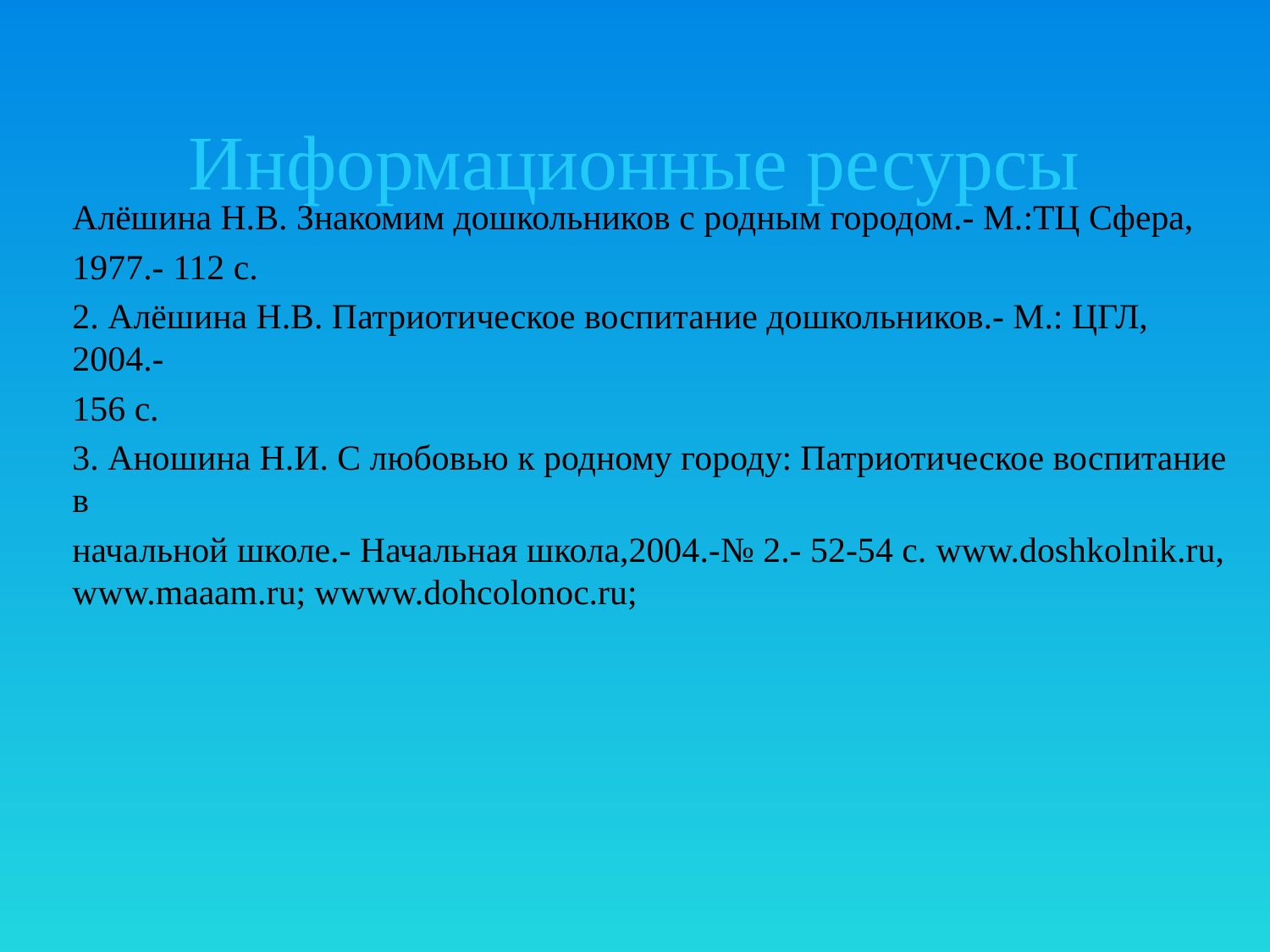

# Информационные ресурсы
Алёшина Н.В. Знакомим дошкольников с родным городом.- М.:ТЦ Сфера,
1977.- 112 с.
2. Алёшина Н.В. Патриотическое воспитание дошкольников.- М.: ЦГЛ, 2004.-
156 с.
3. Аношина Н.И. С любовью к родному городу: Патриотическое воспитание в
начальной школе.- Начальная школа,2004.-№ 2.- 52-54 с. www.doshkolnik.ru, www.maaam.ru; wwww.dohcolonoc.ru;